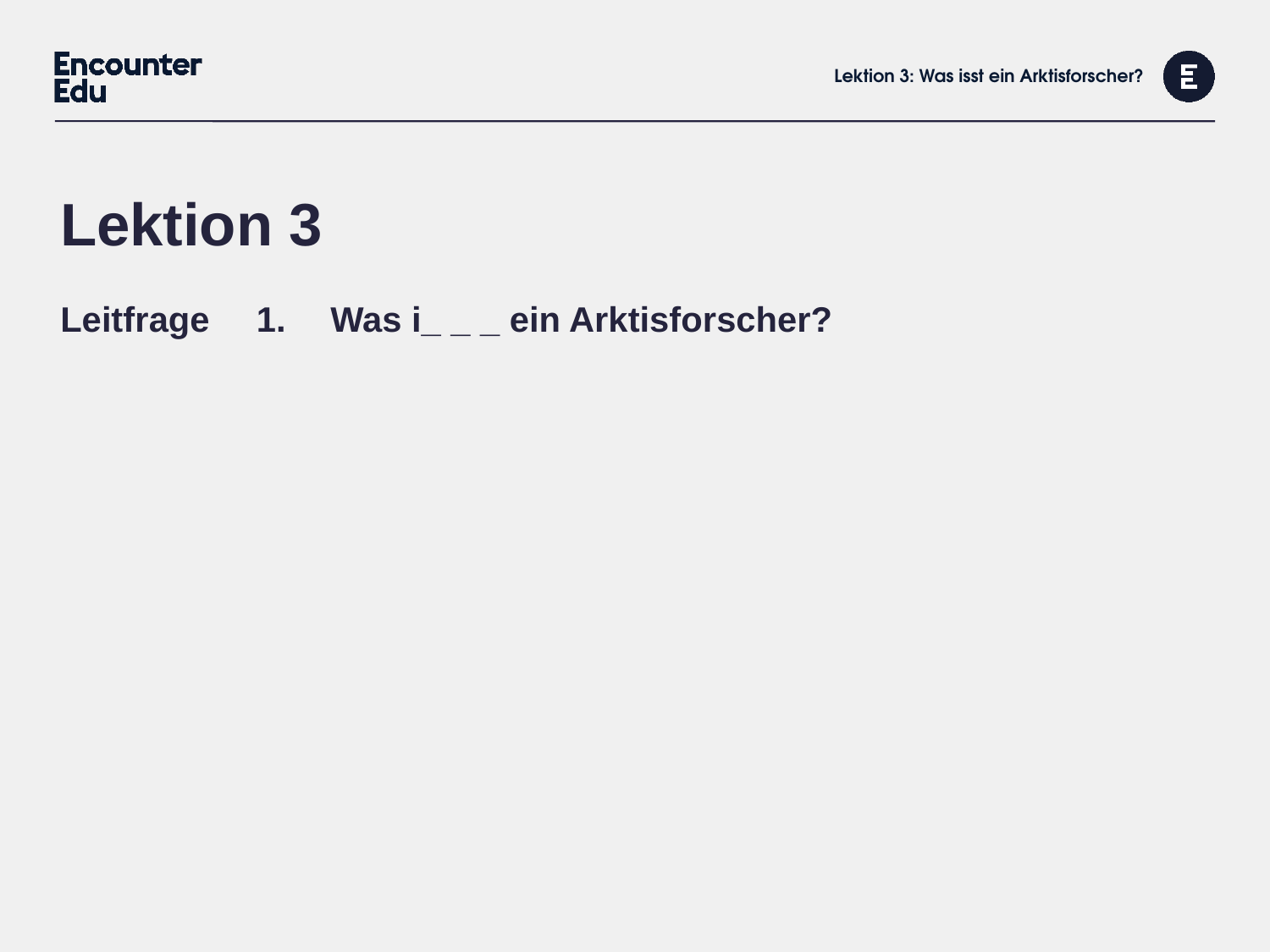

# Lektion 3: Was isst ein Arktisforscher?
Lektion 3
| Leitfrage | Was i\_ \_ \_ ein Arktisforscher? |
| --- | --- |